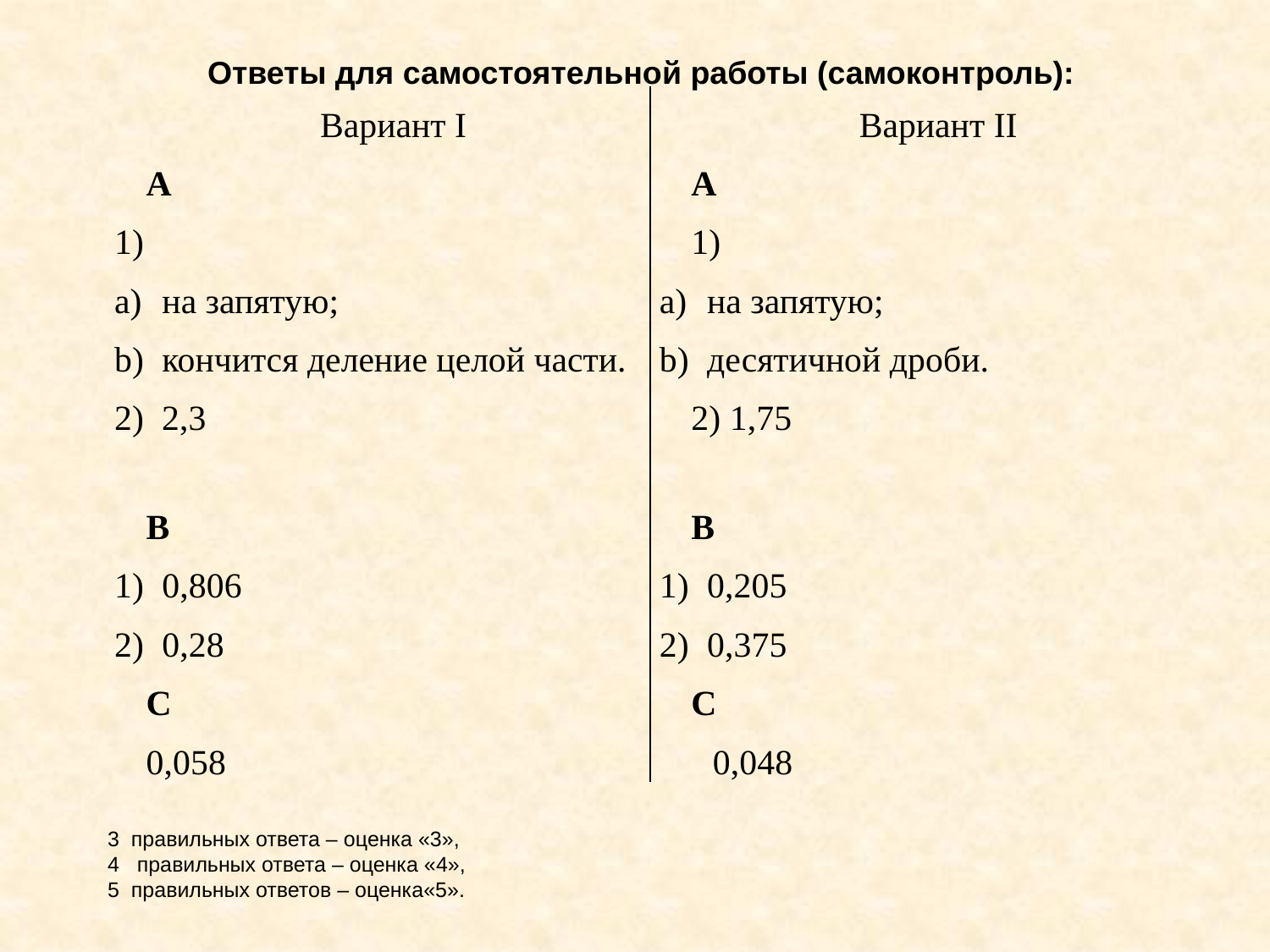

Ответы для самостоятельной работы (самоконтроль):

| Вариант I A на запятую; кончится деление целой части. 2) 2,3 | Вариант II A 1) на запятую; десятичной дроби. 2) 1,75 |
| --- | --- |
| B 0,806 0,28 | B 0,205 0,375 |
| C 0,058 | C 0,048 |
3  правильных ответа – оценка «3»,
4   правильных ответа – оценка «4»,
5  правильных ответов – оценка«5».